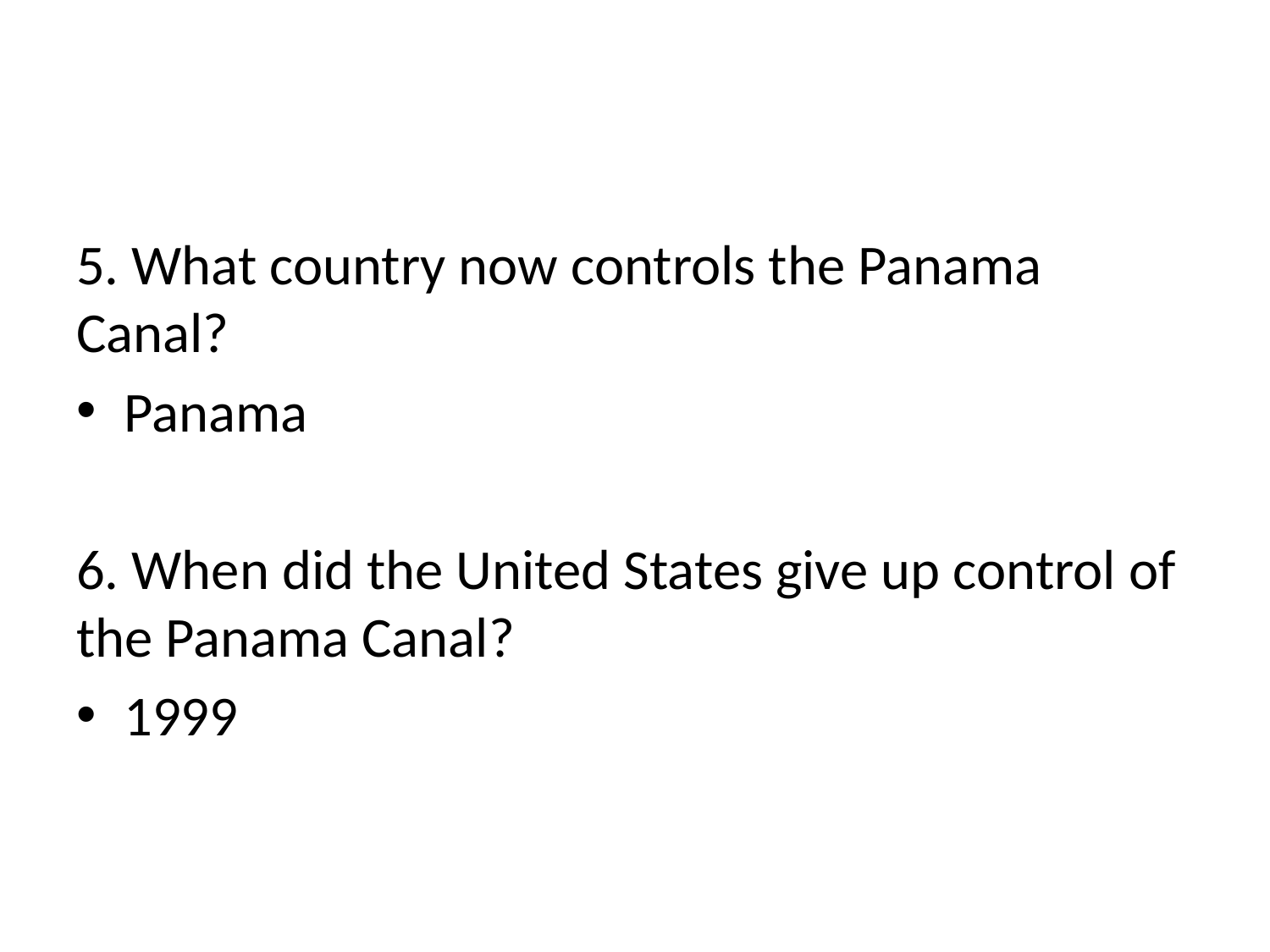

#
5. What country now controls the Panama Canal?
Panama

6. When did the United States give up control of the Panama Canal?
1999